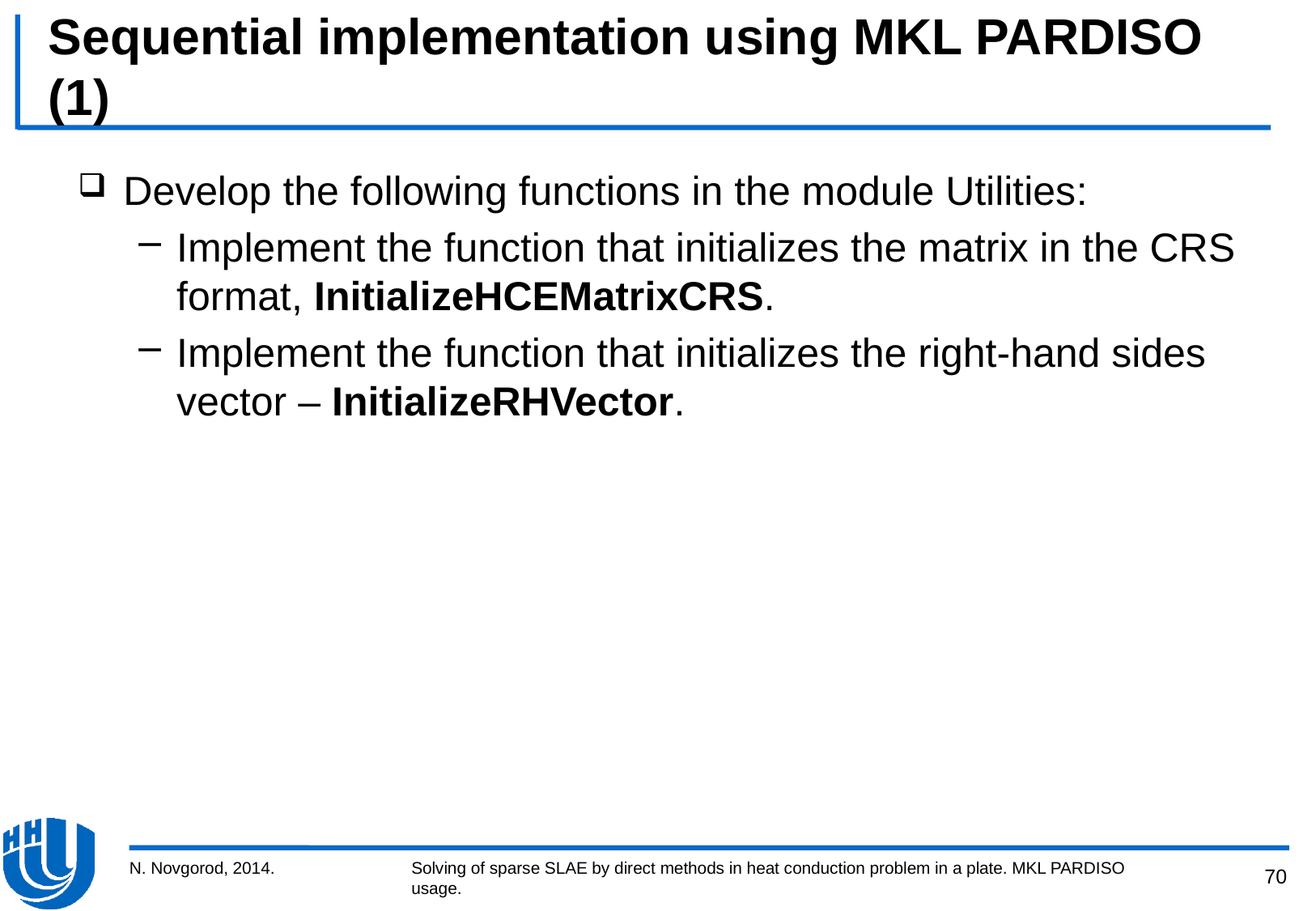

# Sequential implementation using MKL PARDISO (1)
Develop the following functions in the module Utilities:
Implement the function that initializes the matrix in the CRS format, InitializeHCEMatrixCRS.
Implement the function that initializes the right-hand sides vector – InitializeRHVector.

N. Novgorod, 2014.
Solving of sparse SLAE by direct methods in heat conduction problem in a plate. MKL PARDISO usage.